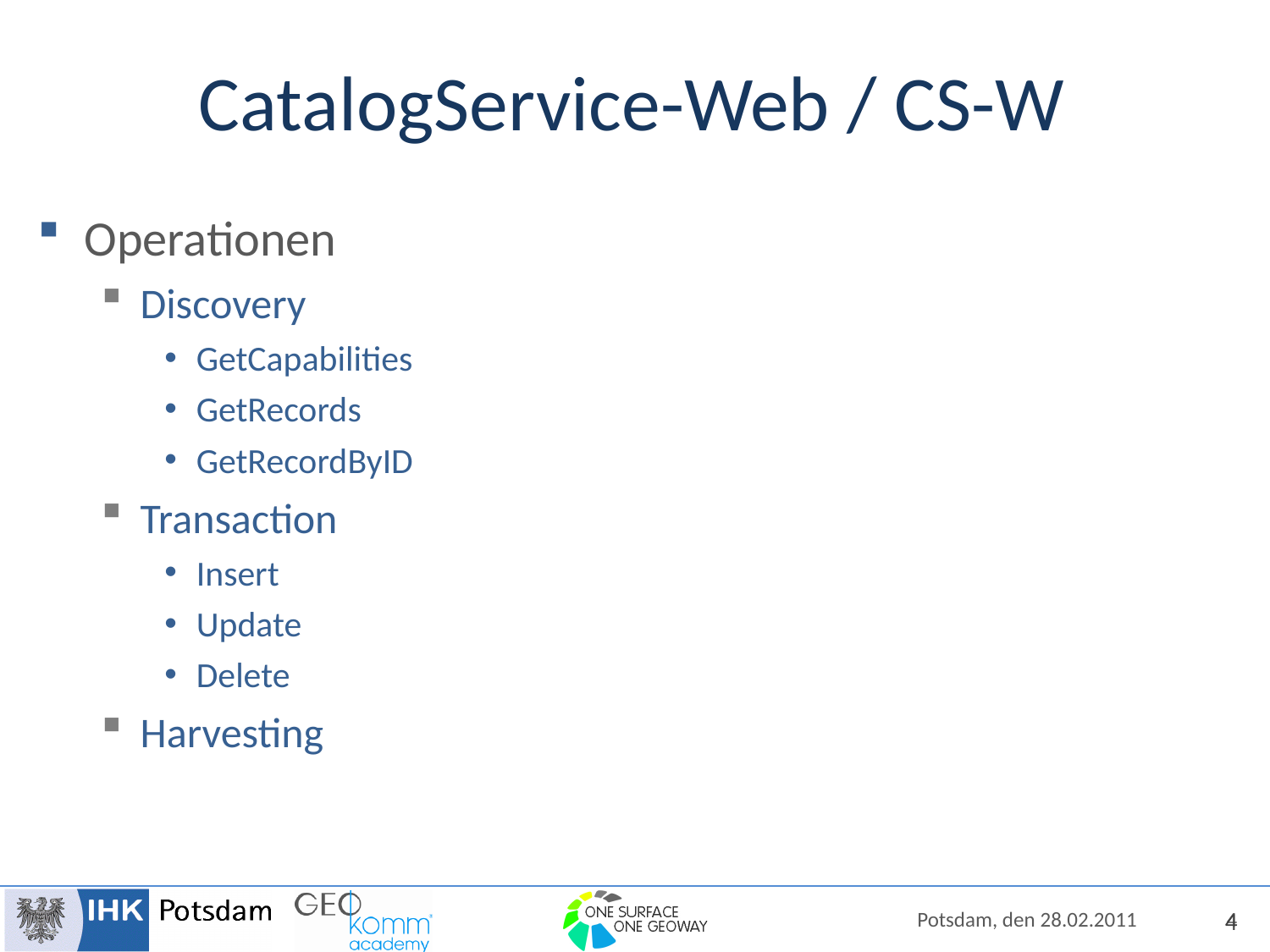

# CatalogService-Web / CS-W
Operationen
Discovery
GetCapabilities
GetRecords
GetRecordByID
Transaction
Insert
Update
Delete
Harvesting
4
Potsdam, den 28.02.2011
4